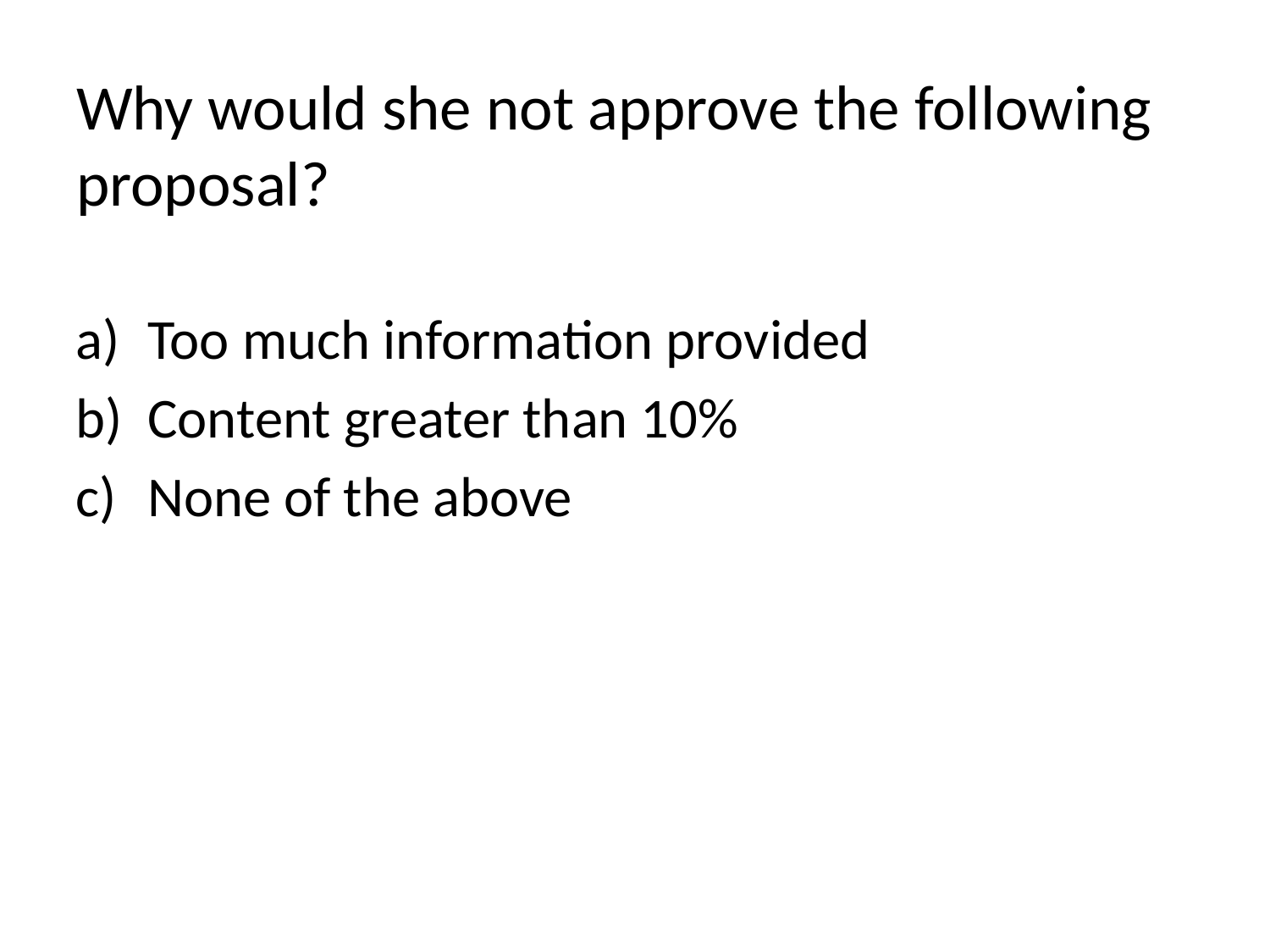

# Why would she not approve the following proposal?
Too much information provided
Content greater than 10%
None of the above